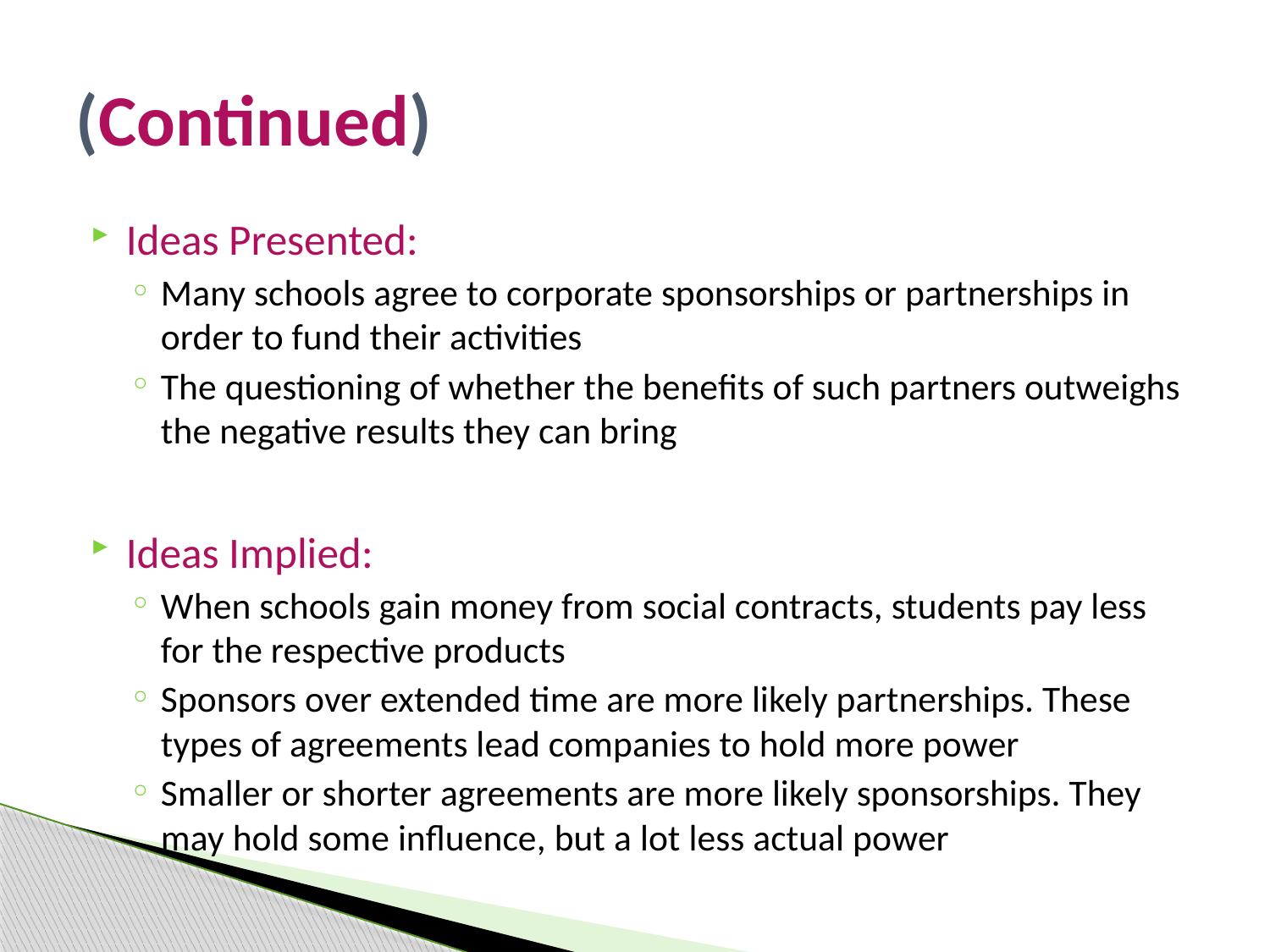

# (Continued)
Ideas Presented:
Many schools agree to corporate sponsorships or partnerships in order to fund their activities
The questioning of whether the benefits of such partners outweighs the negative results they can bring

Ideas Implied:
When schools gain money from social contracts, students pay less for the respective products
Sponsors over extended time are more likely partnerships. These types of agreements lead companies to hold more power
Smaller or shorter agreements are more likely sponsorships. They may hold some influence, but a lot less actual power